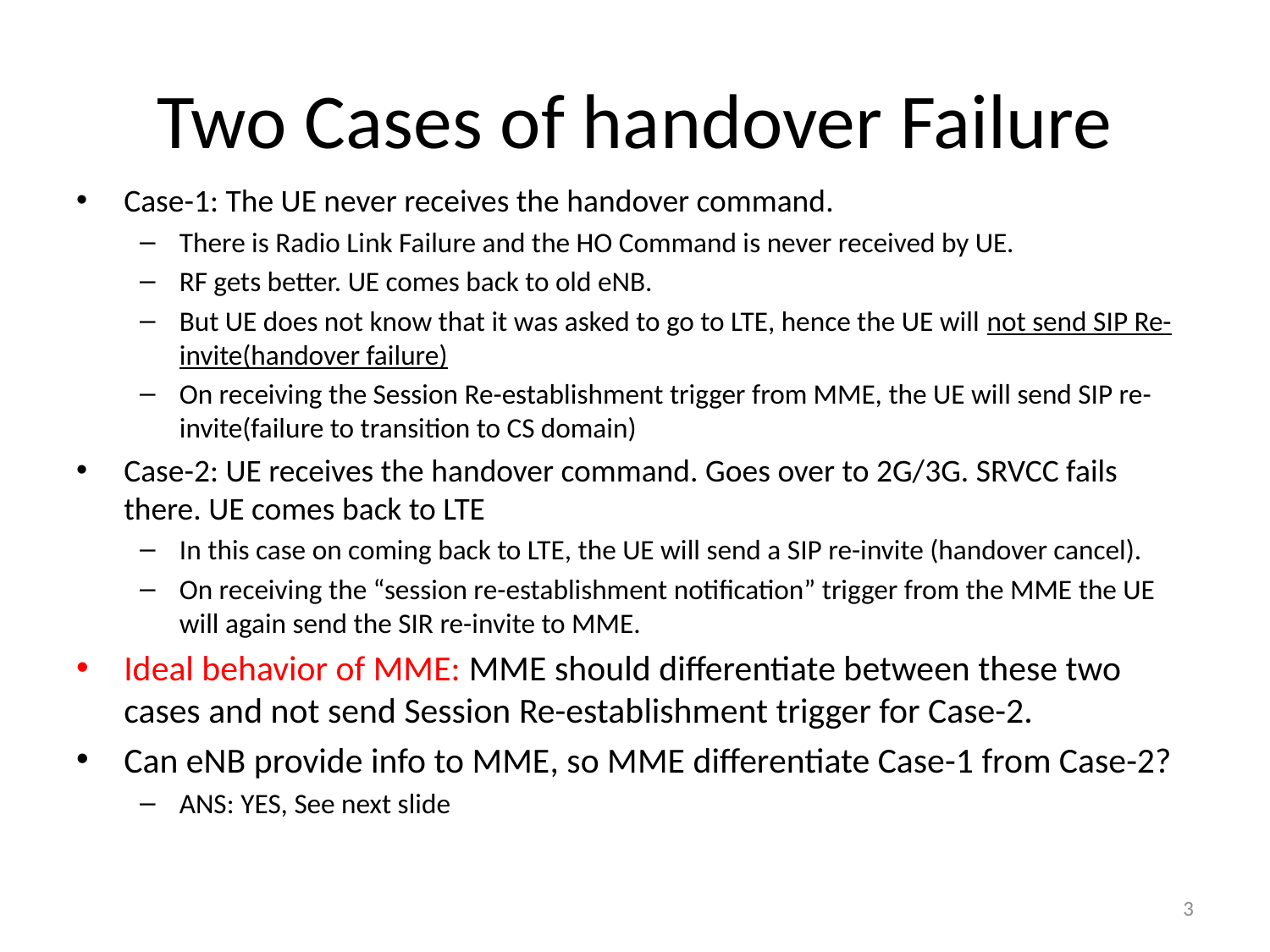

# Two Cases of handover Failure
Case-1: The UE never receives the handover command.
There is Radio Link Failure and the HO Command is never received by UE.
RF gets better. UE comes back to old eNB.
But UE does not know that it was asked to go to LTE, hence the UE will not send SIP Re-invite(handover failure)
On receiving the Session Re-establishment trigger from MME, the UE will send SIP re-invite(failure to transition to CS domain)
Case-2: UE receives the handover command. Goes over to 2G/3G. SRVCC fails there. UE comes back to LTE
In this case on coming back to LTE, the UE will send a SIP re-invite (handover cancel).
On receiving the “session re-establishment notification” trigger from the MME the UE will again send the SIR re-invite to MME.
Ideal behavior of MME: MME should differentiate between these two cases and not send Session Re-establishment trigger for Case-2.
Can eNB provide info to MME, so MME differentiate Case-1 from Case-2?
ANS: YES, See next slide

3